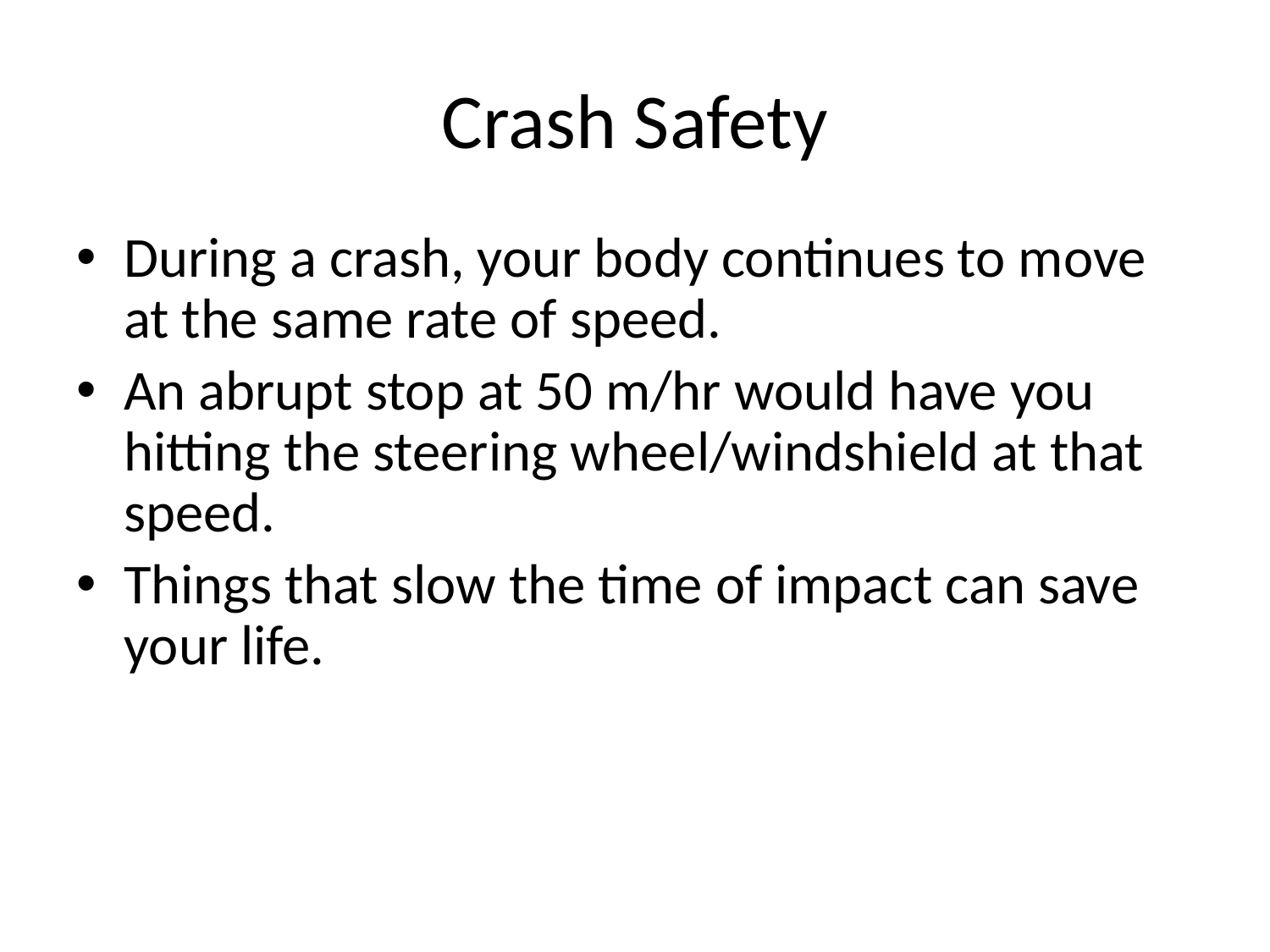

# Crash Safety
During a crash, your body continues to move at the same rate of speed.
An abrupt stop at 50 m/hr would have you hitting the steering wheel/windshield at that speed.
Things that slow the time of impact can save your life.